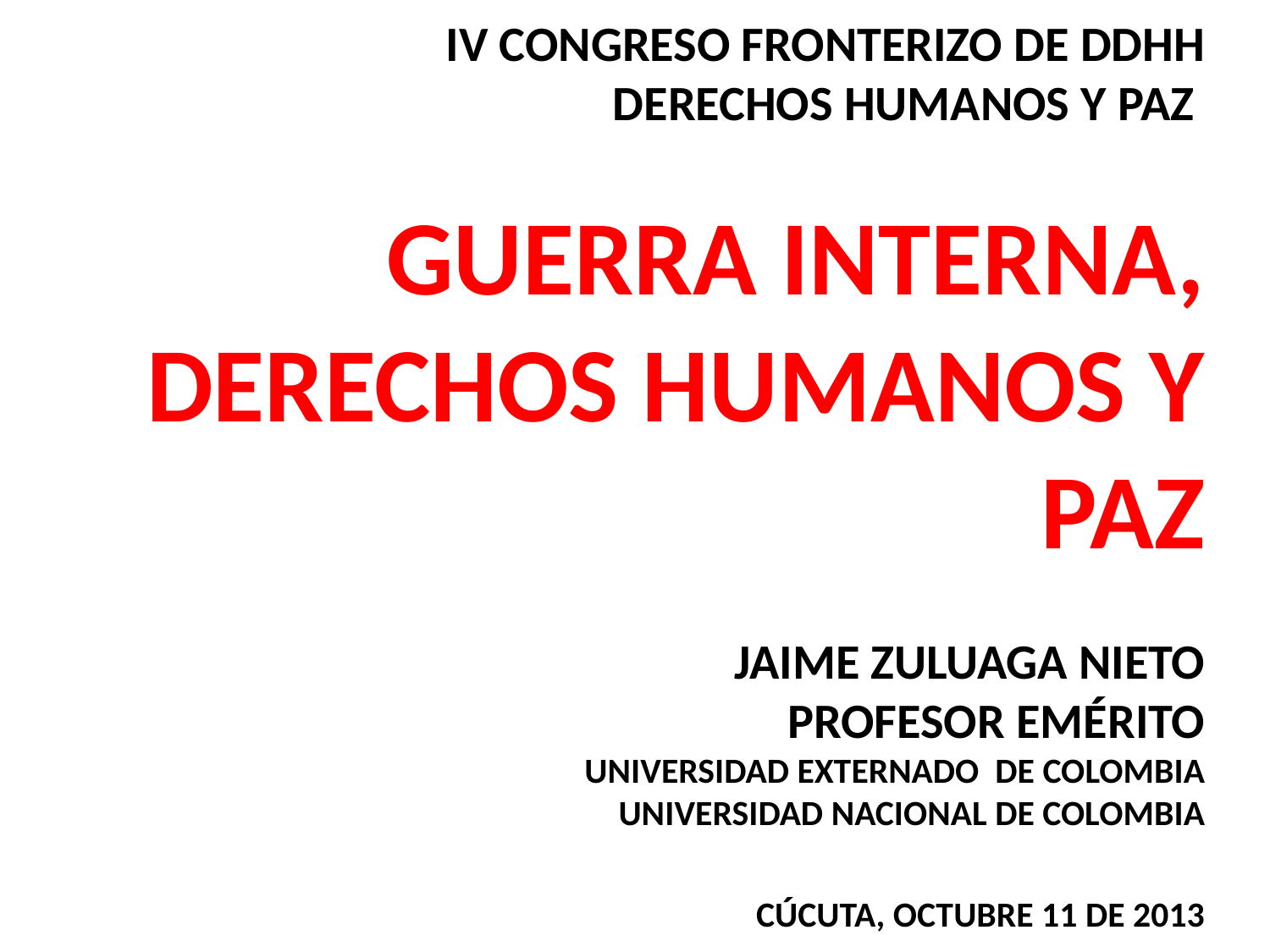

IV CONGRESO FRONTERIZO DE DDHH
DERECHOS HUMANOS Y PAZ

GUERRA INTERNA, DERECHOS HUMANOS Y PAZ

JAIME ZULUAGA NIETO
PROFESOR EMÉRITO
UNIVERSIDAD EXTERNADO  DE COLOMBIA
UNIVERSIDAD NACIONAL DE COLOMBIA

CÚCUTA, OCTUBRE 11 DE 2013